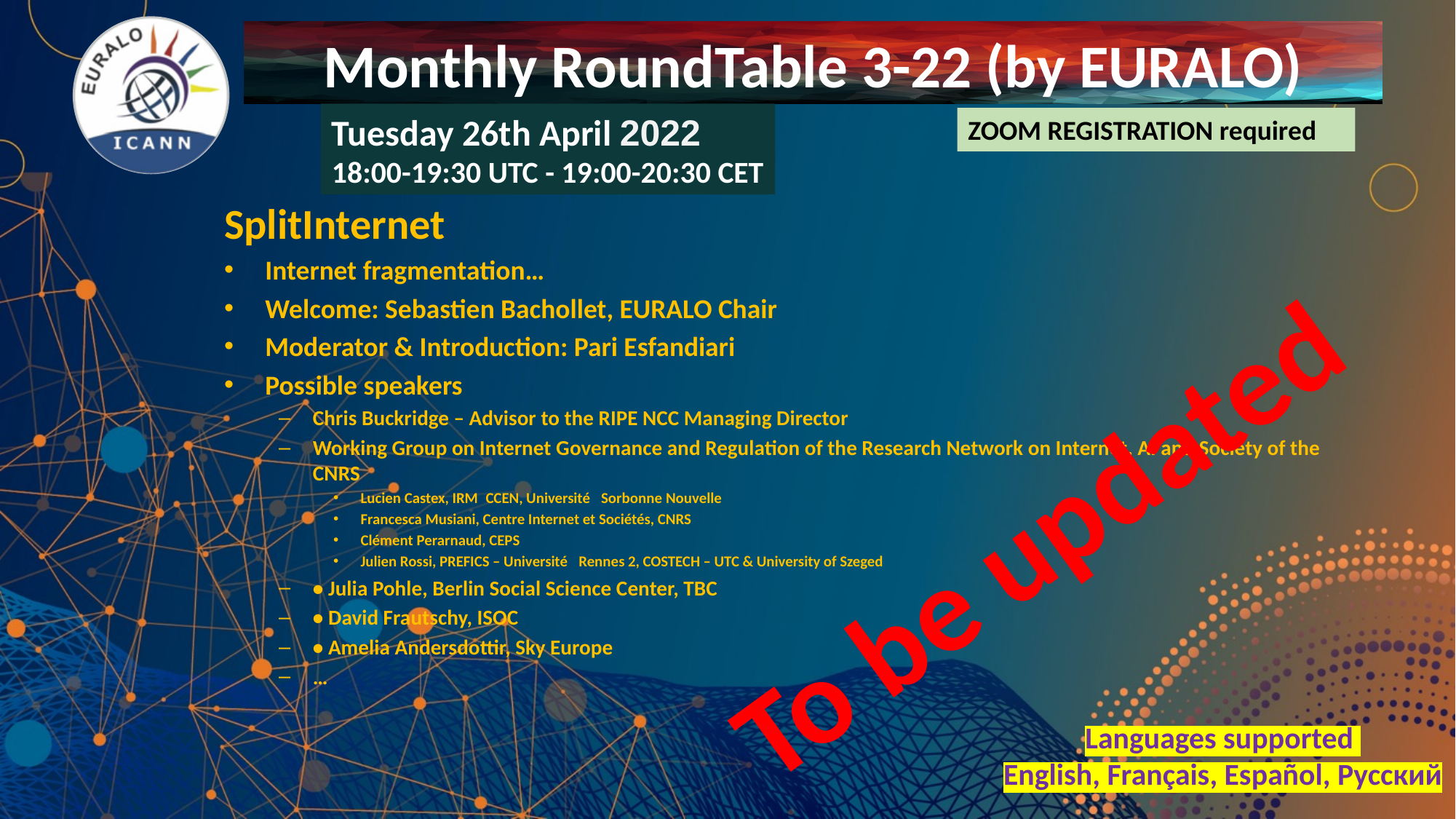

Monthly RoundTable 3-22 (by EURALO)
Tuesday 26th April 2022
18:00-19:30 UTC - 19:00-20:30 CET
ZOOM REGISTRATION required
SplitInternet
Internet fragmentation…
Welcome: Sebastien Bachollet, EURALO Chair
Moderator & Introduction: Pari Esfandiari
Possible speakers
Chris Buckridge – Advisor to the RIPE NCC Managing Director
Working Group on Internet Governance and Regulation of the Research Network on Internet, AI and Society of the CNRS
Lucien Castex, IRM CCEN, Université  Sorbonne Nouvelle
Francesca Musiani, Centre Internet et Sociétés, CNRS
Clément Perarnaud, CEPS
Julien Rossi, PREFICS – Université  Rennes 2, COSTECH – UTC & University of Szeged
• Julia Pohle, Berlin Social Science Center, TBC
• David Frautschy, ISOC
• Amelia Andersdottir, Sky Europe
…
To be updated
Languages supported
English, Français, Español, Русский